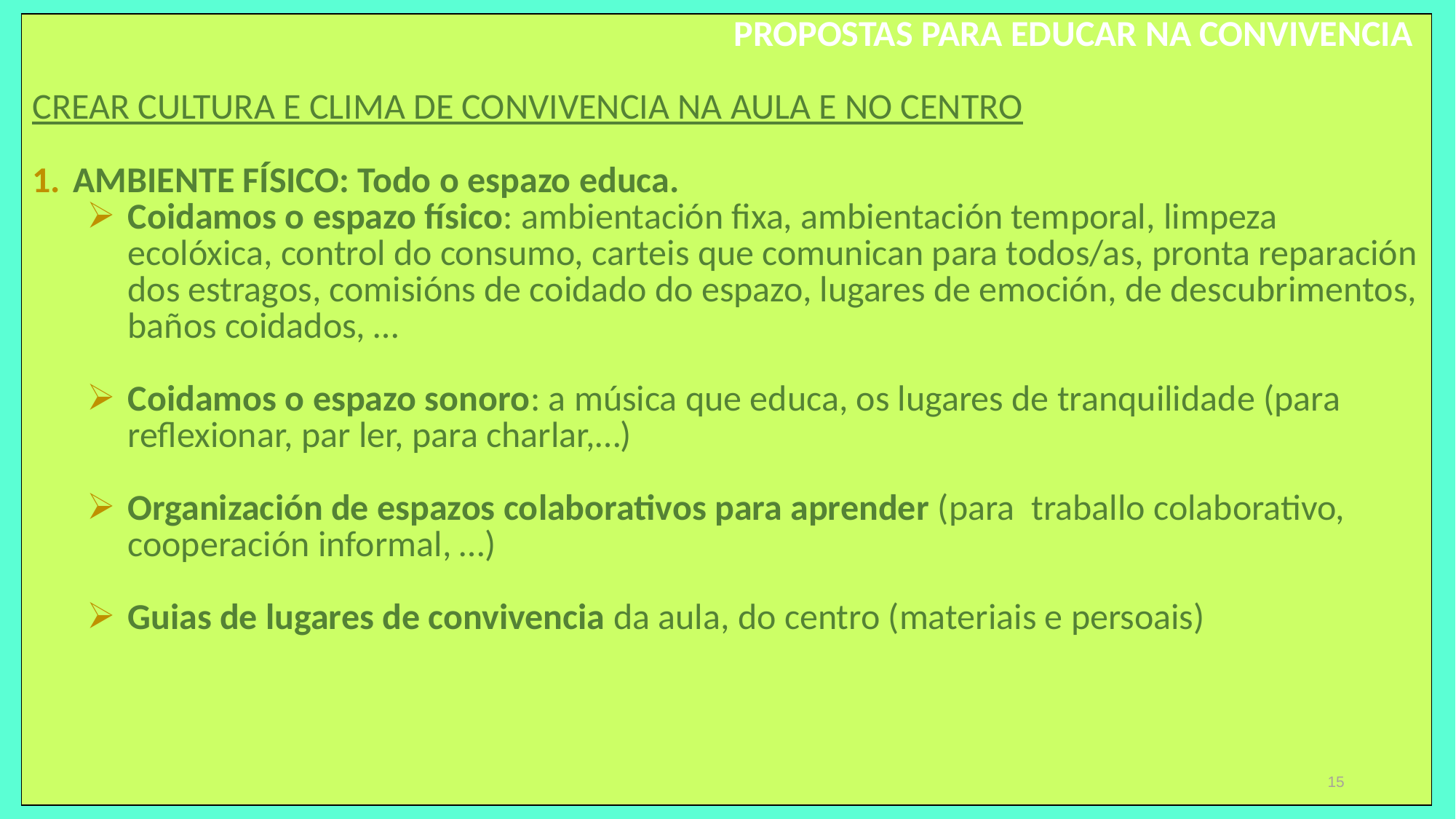

| PROPOSTAS PARA EDUCAR NA CONVIVENCIA CREAR CULTURA E CLIMA DE CONVIVENCIA NA AULA E NO CENTRO AMBIENTE FÍSICO: Todo o espazo educa. Coidamos o espazo físico: ambientación fixa, ambientación temporal, limpeza ecolóxica, control do consumo, carteis que comunican para todos/as, pronta reparación dos estragos, comisións de coidado do espazo, lugares de emoción, de descubrimentos, baños coidados, … Coidamos o espazo sonoro: a música que educa, os lugares de tranquilidade (para reflexionar, par ler, para charlar,…) Organización de espazos colaborativos para aprender (para traballo colaborativo, cooperación informal, …) Guias de lugares de convivencia da aula, do centro (materiais e persoais) |
| --- |
15